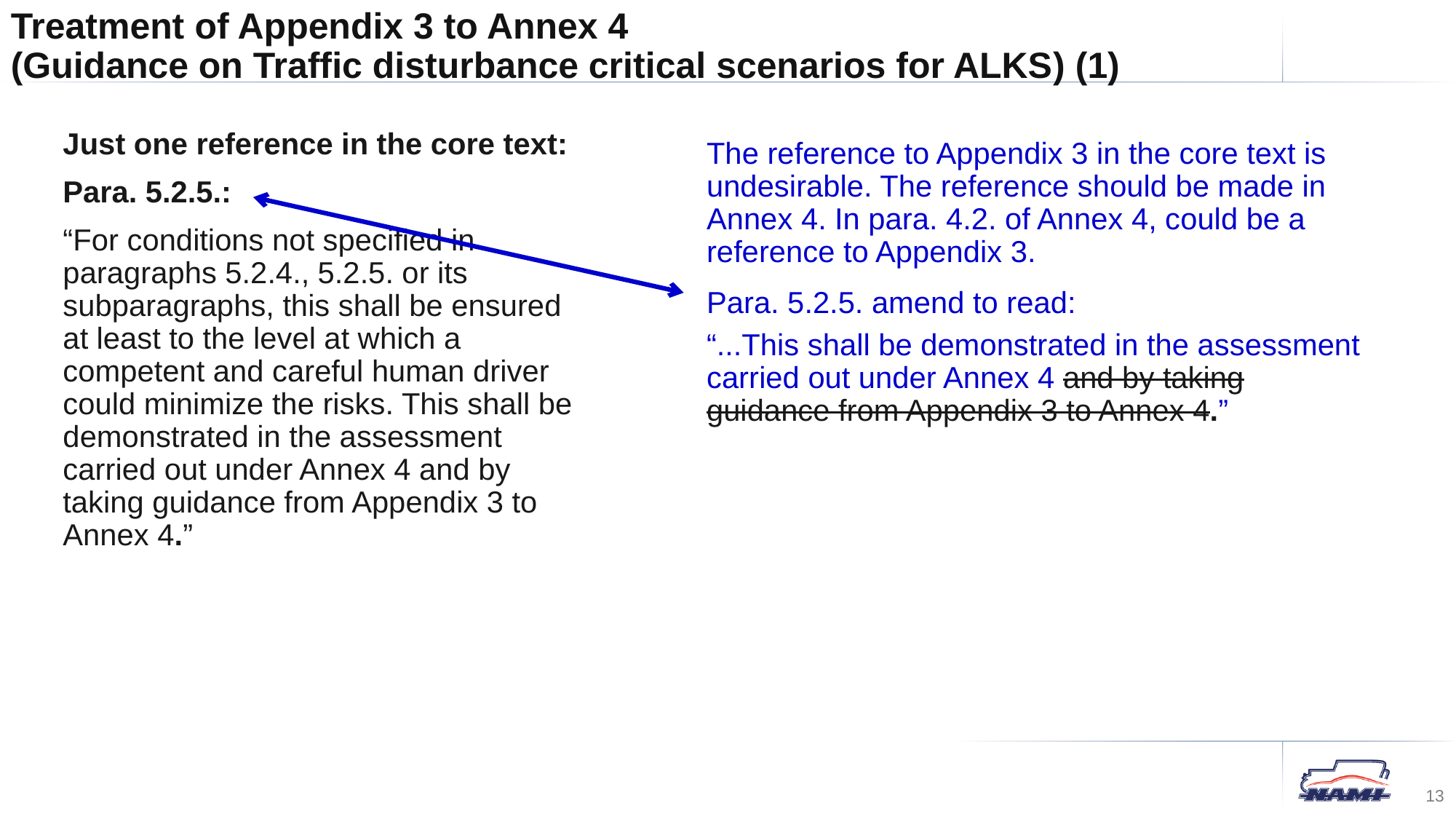

Treatment of Appendix 3 to Annex 4
(Guidance on Traffic disturbance critical scenarios for ALKS) (1)
The reference to Appendix 3 in the core text is undesirable. The reference should be made in Annex 4. In para. 4.2. of Annex 4, could be a reference to Appendix 3.
Para. 5.2.5. amend to read:
“...This shall be demonstrated in the assessment carried out under Annex 4 and by taking guidance from Appendix 3 to Annex 4.”
Just one reference in the core text:
Para. 5.2.5.:
“For conditions not specified in paragraphs 5.2.4., 5.2.5. or its subparagraphs, this shall be ensured at least to the level at which a competent and careful human driver could minimize the risks. This shall be demonstrated in the assessment carried out under Annex 4 and by taking guidance from Appendix 3 to Annex 4.”
13